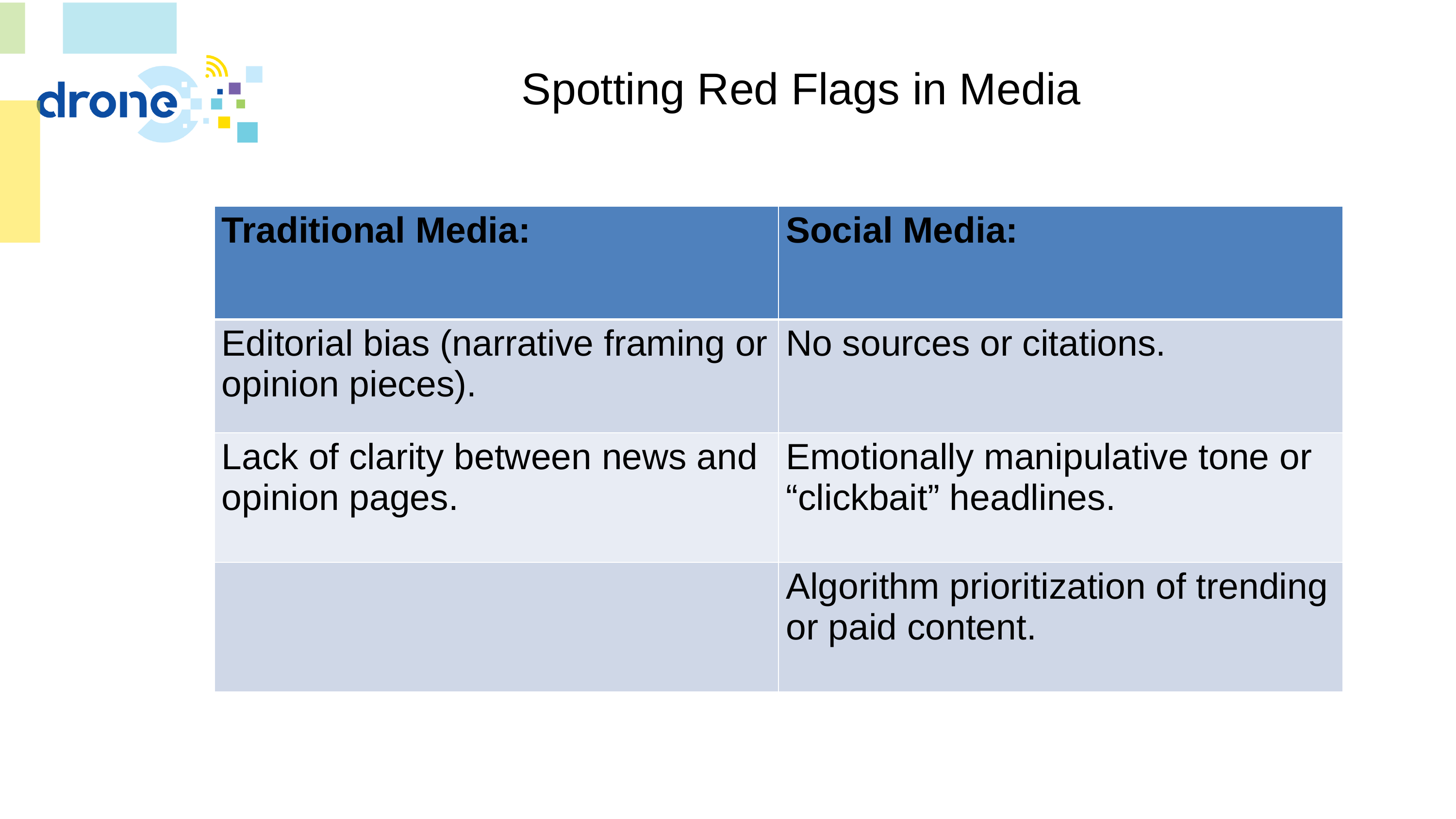

# Spotting Red Flags in Media

| Traditional Media: | Social Media: |
| --- | --- |
| Editorial bias (narrative framing or opinion pieces). | No sources or citations. |
| Lack of clarity between news and opinion pages. | Emotionally manipulative tone or “clickbait” headlines. |
|  | Algorithm prioritization of trending or paid content. |